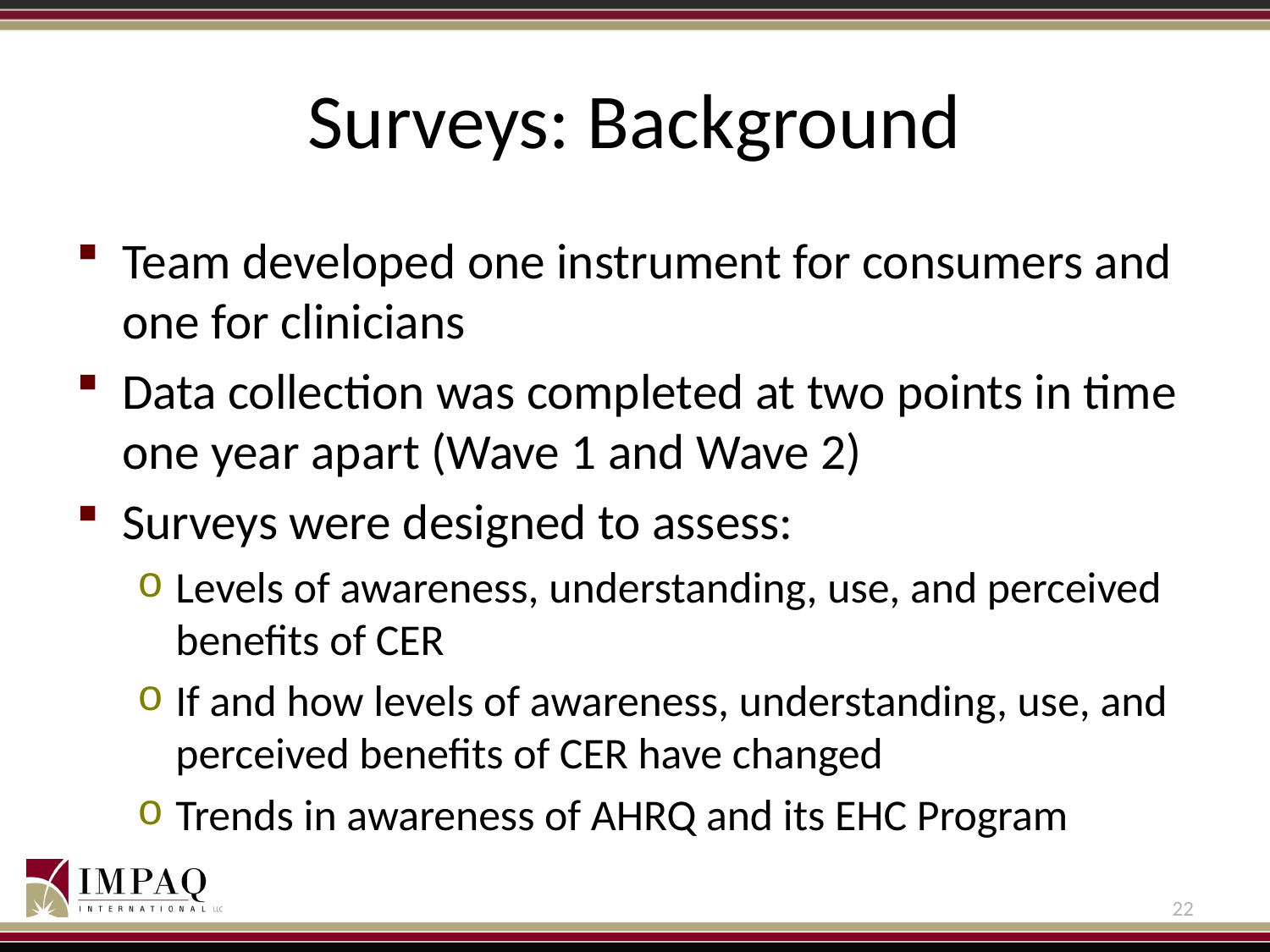

# Surveys: Background
Team developed one instrument for consumers and one for clinicians
Data collection was completed at two points in time one year apart (Wave 1 and Wave 2)
Surveys were designed to assess:
Levels of awareness, understanding, use, and perceived benefits of CER
If and how levels of awareness, understanding, use, and perceived benefits of CER have changed
Trends in awareness of AHRQ and its EHC Program
22